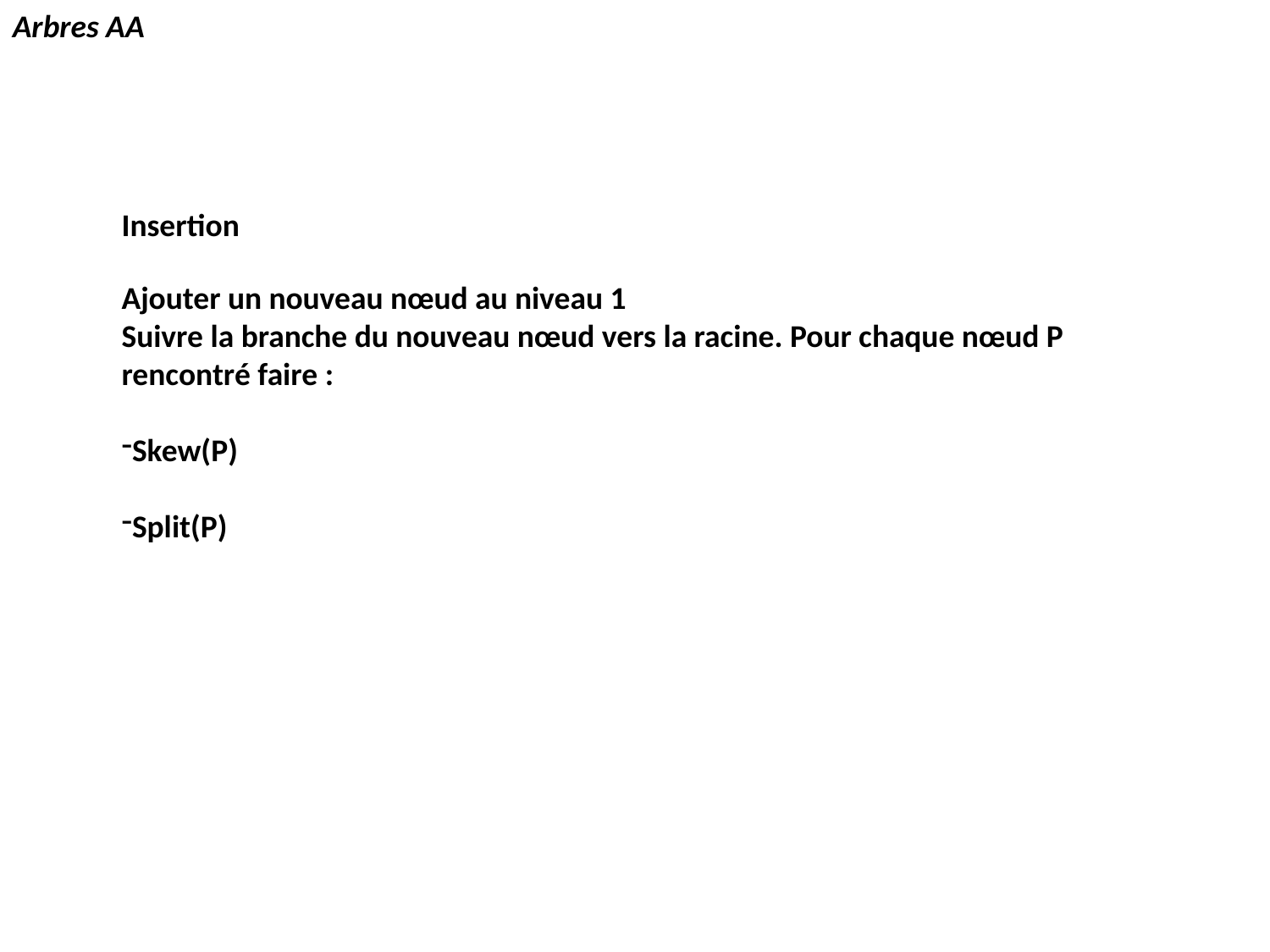

Arbres AA

Insertion
Ajouter un nouveau nœud au niveau 1
Suivre la branche du nouveau nœud vers la racine. Pour chaque nœud P rencontré faire :

Skew(P)

Split(P)